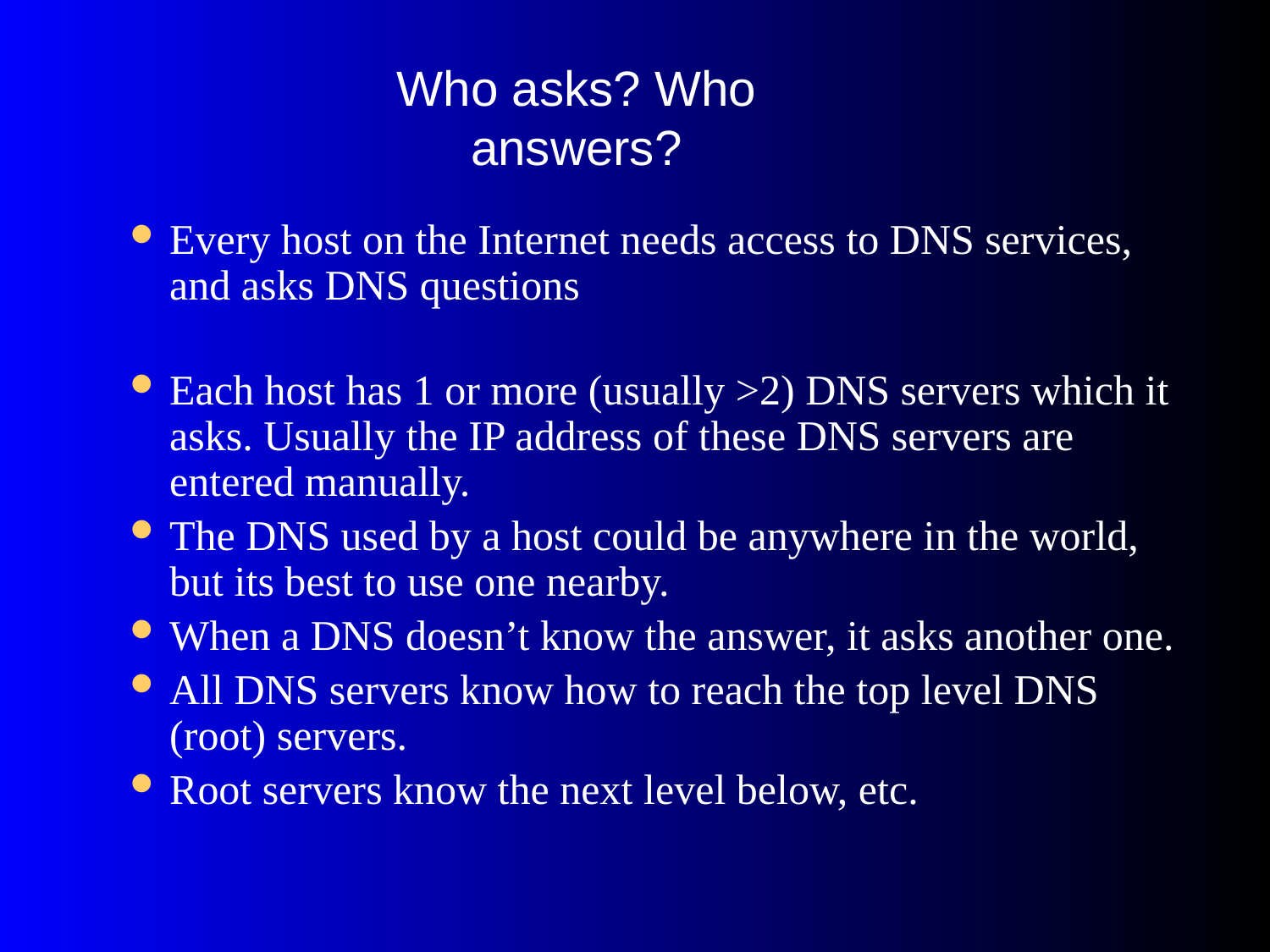

# Who asks? Who answers?
Every host on the Internet needs access to DNS services, and asks DNS questions
Each host has 1 or more (usually >2) DNS servers which it asks. Usually the IP address of these DNS servers are entered manually.
The DNS used by a host could be anywhere in the world, but its best to use one nearby.
When a DNS doesn’t know the answer, it asks another one.
All DNS servers know how to reach the top level DNS (root) servers.
Root servers know the next level below, etc.